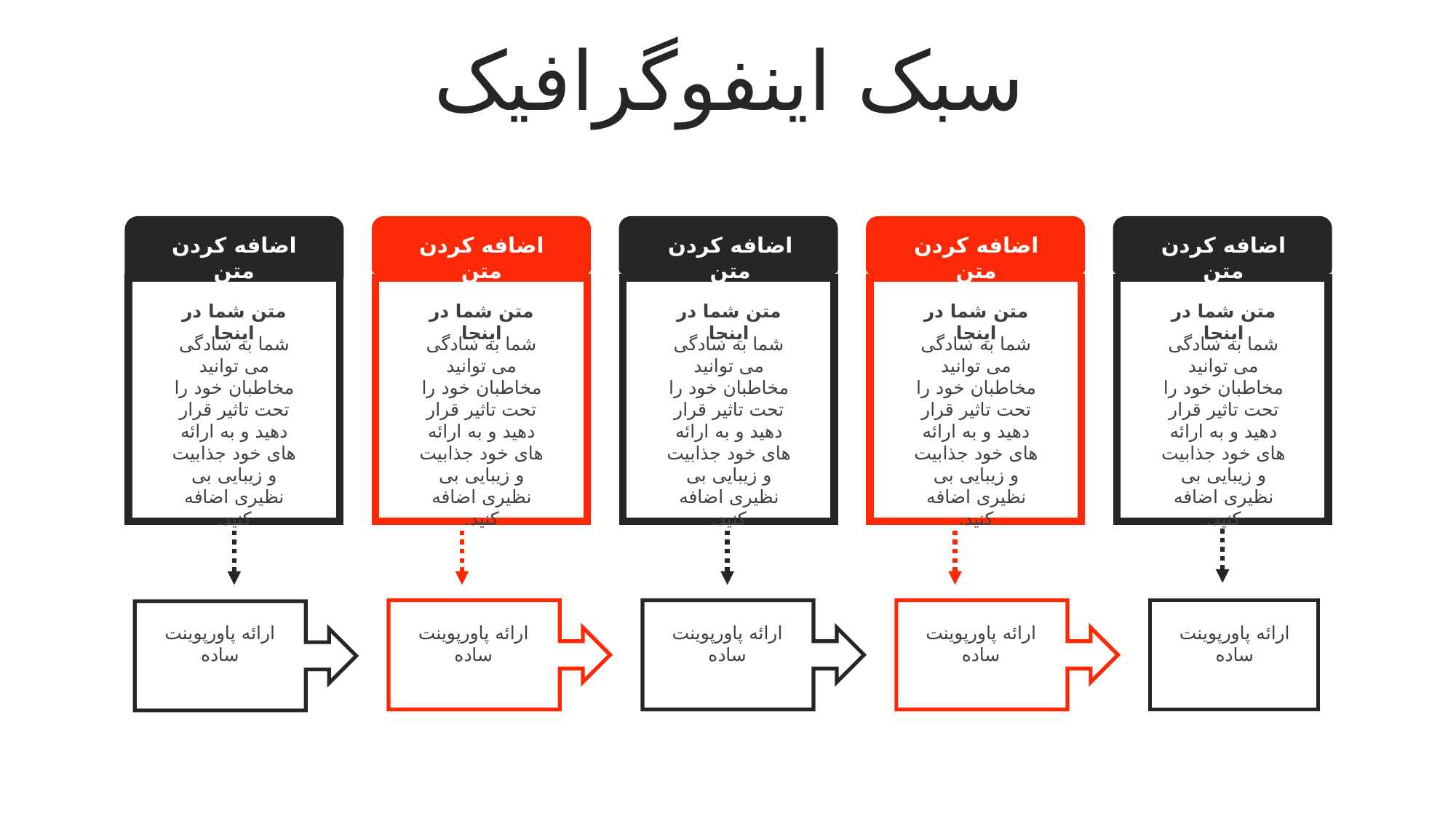

سبک اینفوگرافیک

اضافه کردن متن
اضافه کردن متن
اضافه کردن متن
اضافه کردن متن
اضافه کردن متن

متن شما در اینجا
شما به سادگی می توانید مخاطبان خود را تحت تاثیر قرار دهید و به ارائه های خود جذابیت و زیبایی بی نظیری اضافه کنید.
متن شما در اینجا
شما به سادگی می توانید مخاطبان خود را تحت تاثیر قرار دهید و به ارائه های خود جذابیت و زیبایی بی نظیری اضافه کنید.
متن شما در اینجا
شما به سادگی می توانید مخاطبان خود را تحت تاثیر قرار دهید و به ارائه های خود جذابیت و زیبایی بی نظیری اضافه کنید.
متن شما در اینجا
شما به سادگی می توانید مخاطبان خود را تحت تاثیر قرار دهید و به ارائه های خود جذابیت و زیبایی بی نظیری اضافه کنید.
متن شما در اینجا
شما به سادگی می توانید مخاطبان خود را تحت تاثیر قرار دهید و به ارائه های خود جذابیت و زیبایی بی نظیری اضافه کنید.

ارائه پاورپوینت ساده
ارائه پاورپوینت ساده
ارائه پاورپوینت ساده
ارائه پاورپوینت ساده
ارائه پاورپوینت ساده